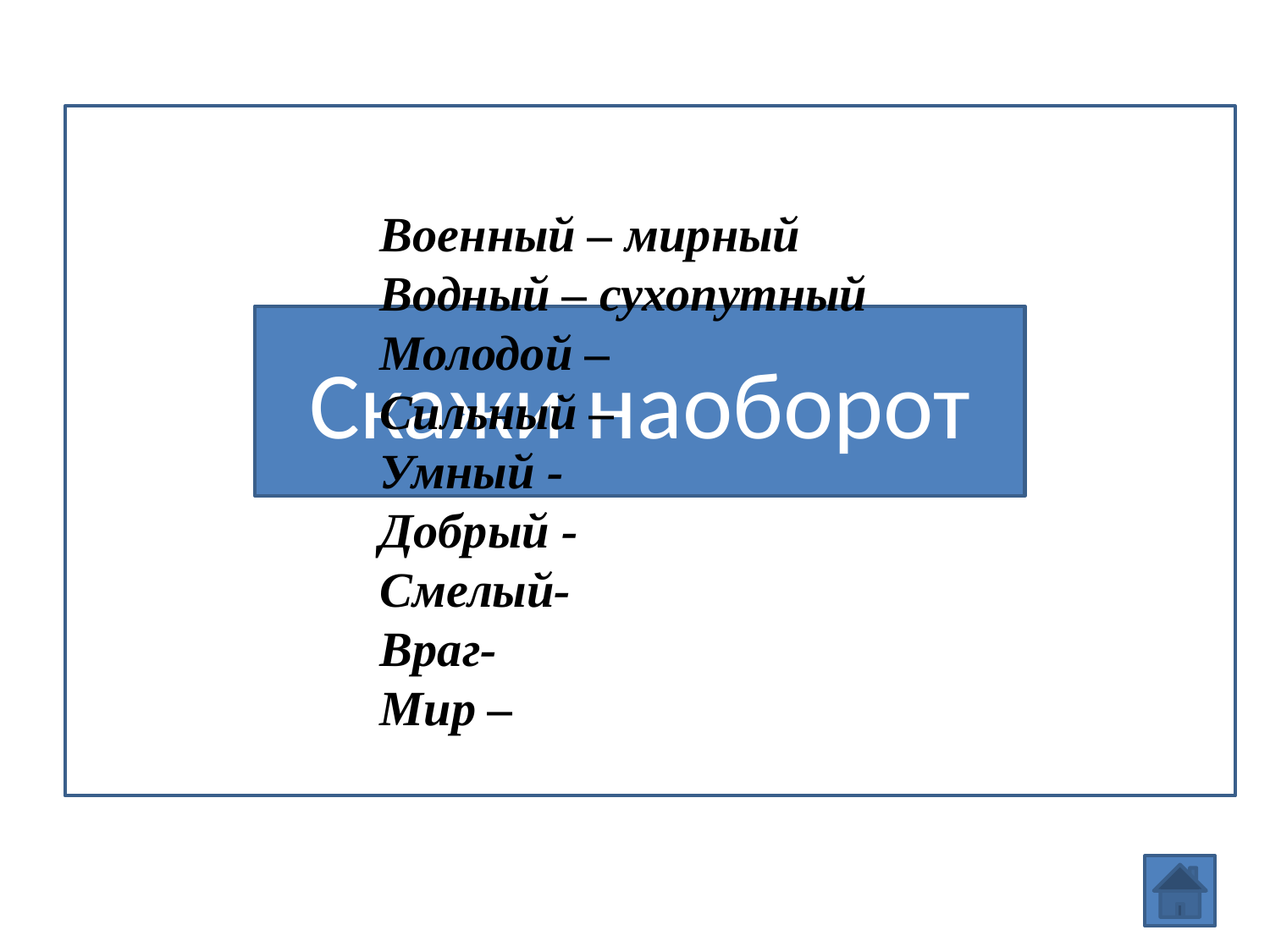

#
Салютлл
Военный – мирный
Водный – сухопутный
Молодой –
Сильный –
Умный -
Добрый -
Смелый-
Враг-
Мир –

Скажи наоборот